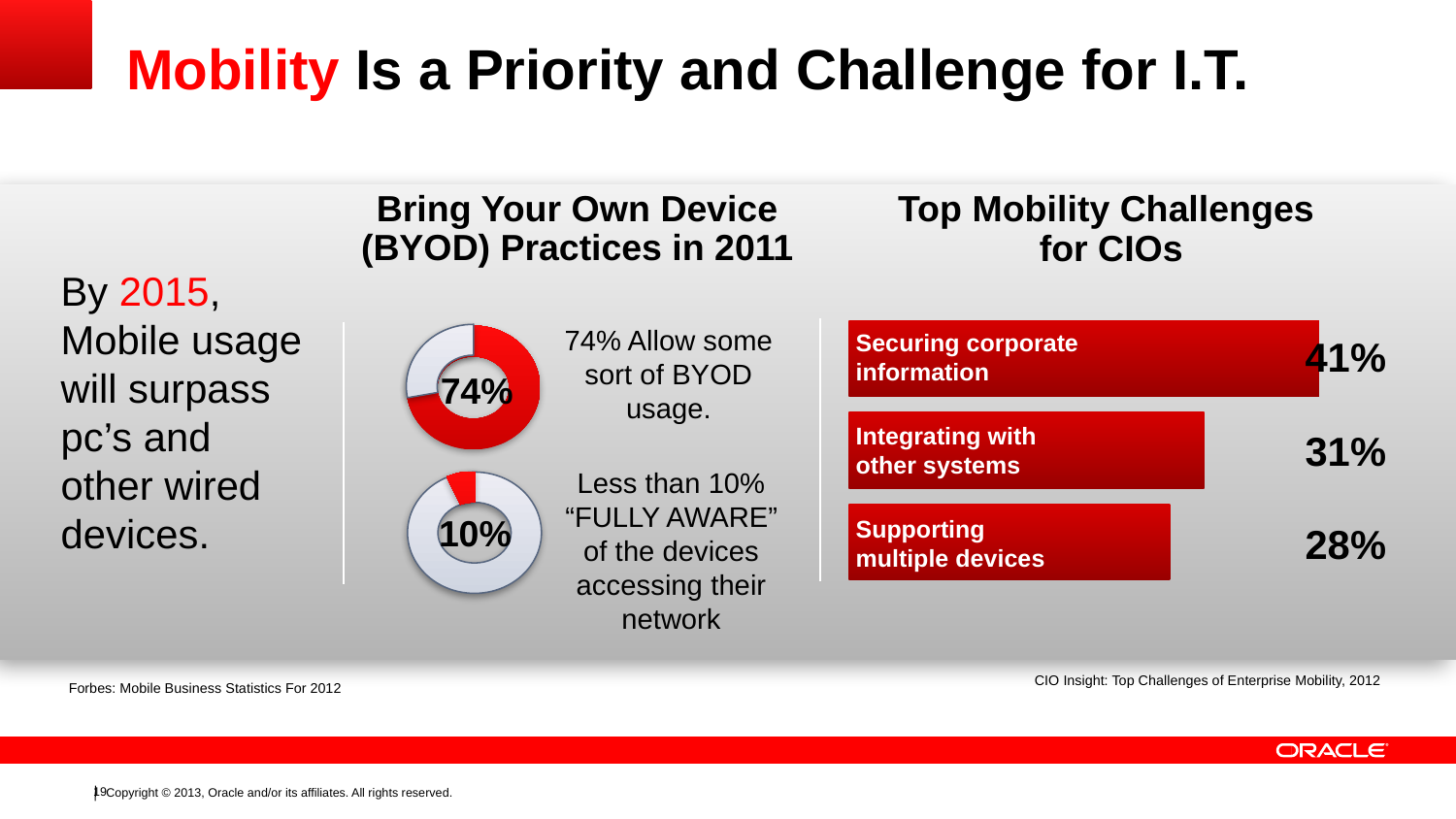

# Mobility Is a Priority and Challenge for I.T.
Bring Your Own Device (BYOD) Practices in 2011
Top Mobility Challenges
for CIOs

### Chart

| Category | Series 1 |
|---|---|
| Supporting multiple devices, platforms | 0.28 |
| Integrating mobile with other systems | 0.310000000000002 |
| Securing corporate information | 0.41 |
By 2015, Mobile usage will surpass pc’s and other wired devices.
74% Allow some sort of BYOD usage.
Securing corporate information

74%
41%
Integrating with
other systems
31%
Less than 10% “FULLY AWARE” of the devices accessing their network

10%
Supporting
multiple devices
28%
CIO Insight: Top Challenges of Enterprise Mobility, 2012
Forbes: Mobile Business Statistics For 2012